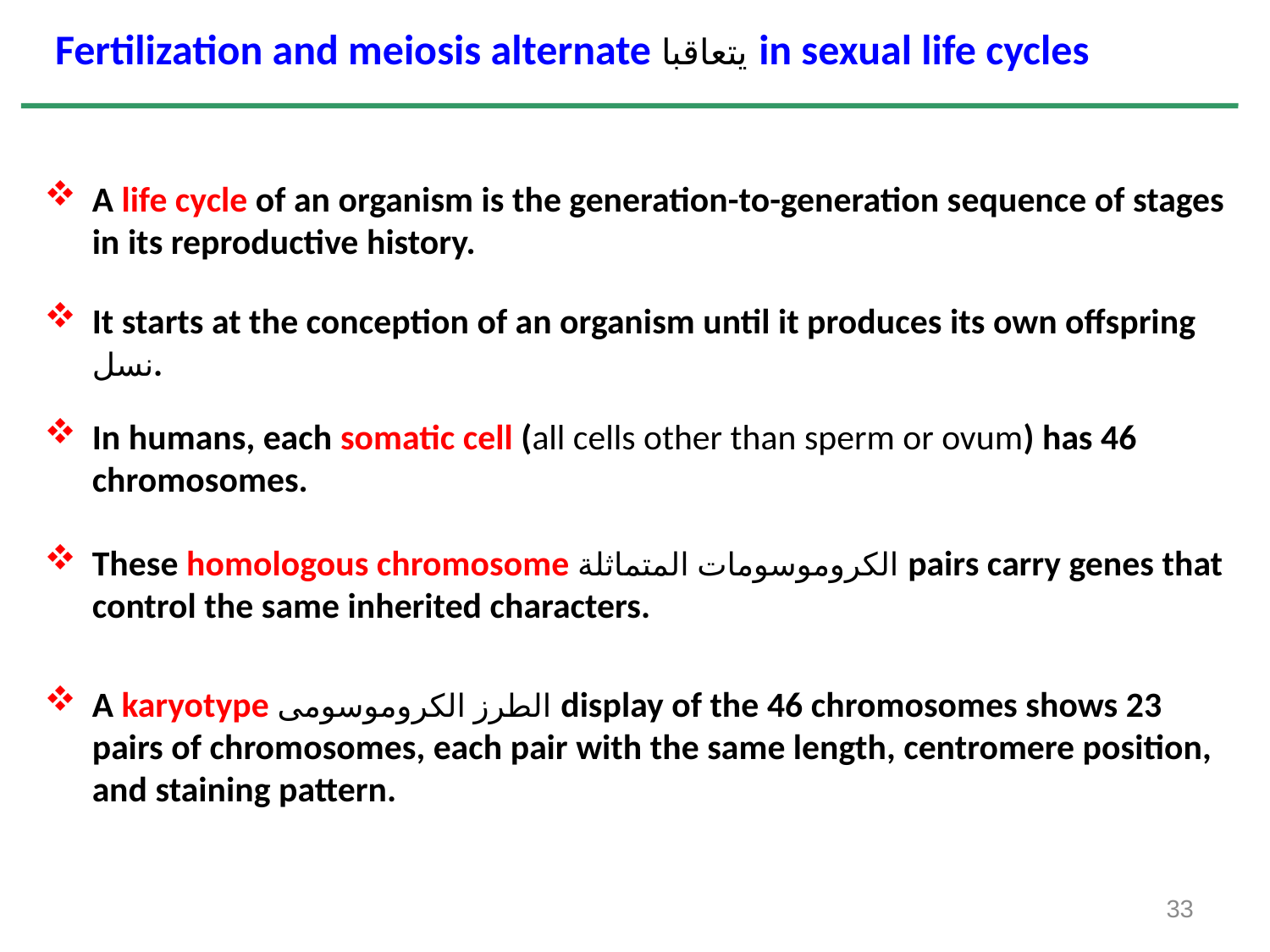

# Fertilization and meiosis alternate يتعاقبا in sexual life cycles

A life cycle of an organism is the generation-to-generation sequence of stages in its reproductive history.

It starts at the conception of an organism until it produces its own offspring نسل.

In humans, each somatic cell (all cells other than sperm or ovum) has 46 chromosomes.

These homologous chromosome الكروموسومات المتماثلة pairs carry genes that control the same inherited characters.

A karyotype الطرز الكروموسومى display of the 46 chromosomes shows 23 pairs of chromosomes, each pair with the same length, centromere position, and staining pattern.
33